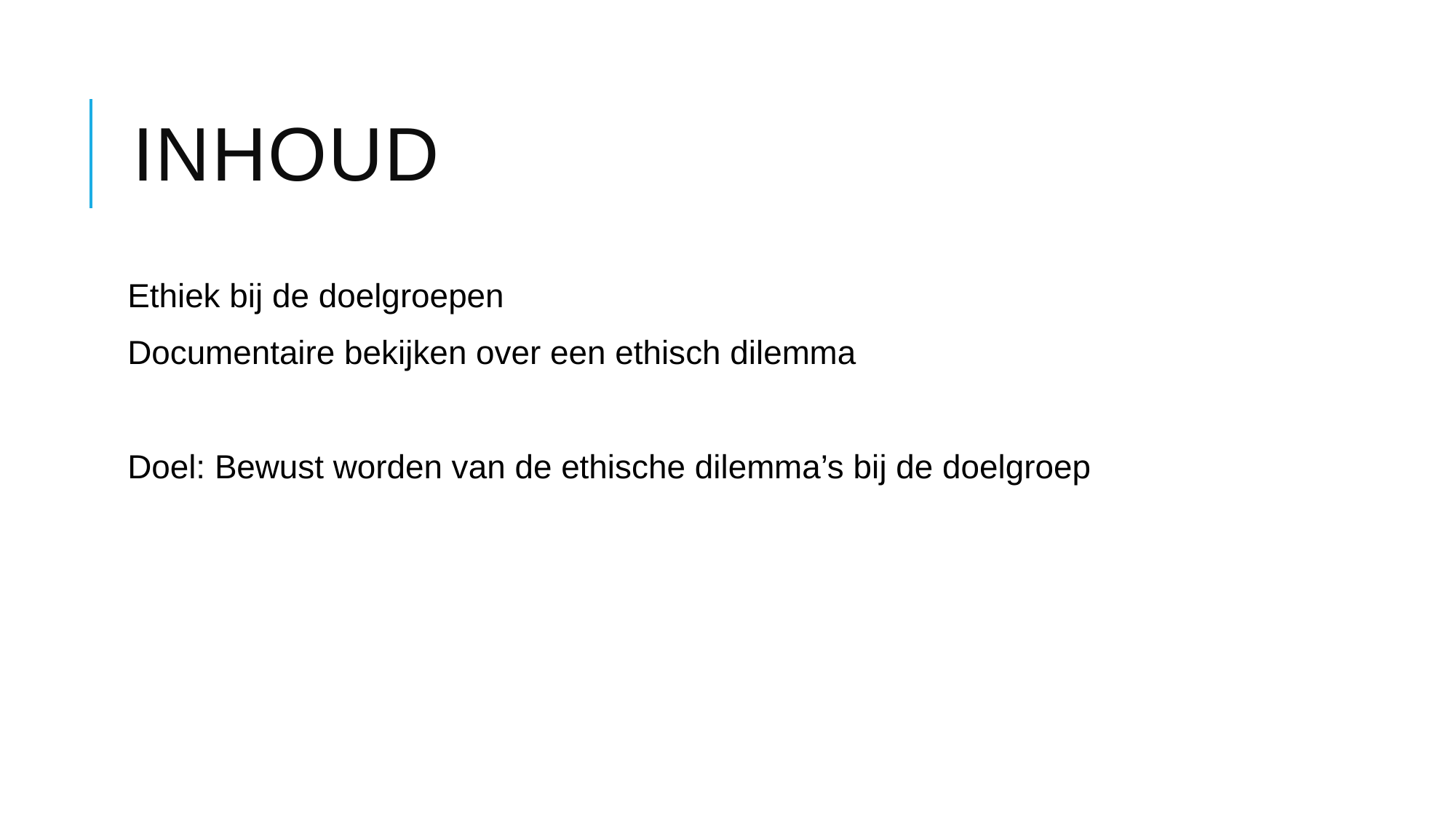

# Inhoud
Ethiek bij de doelgroepen
Documentaire bekijken over een ethisch dilemma

Doel: Bewust worden van de ethische dilemma’s bij de doelgroep